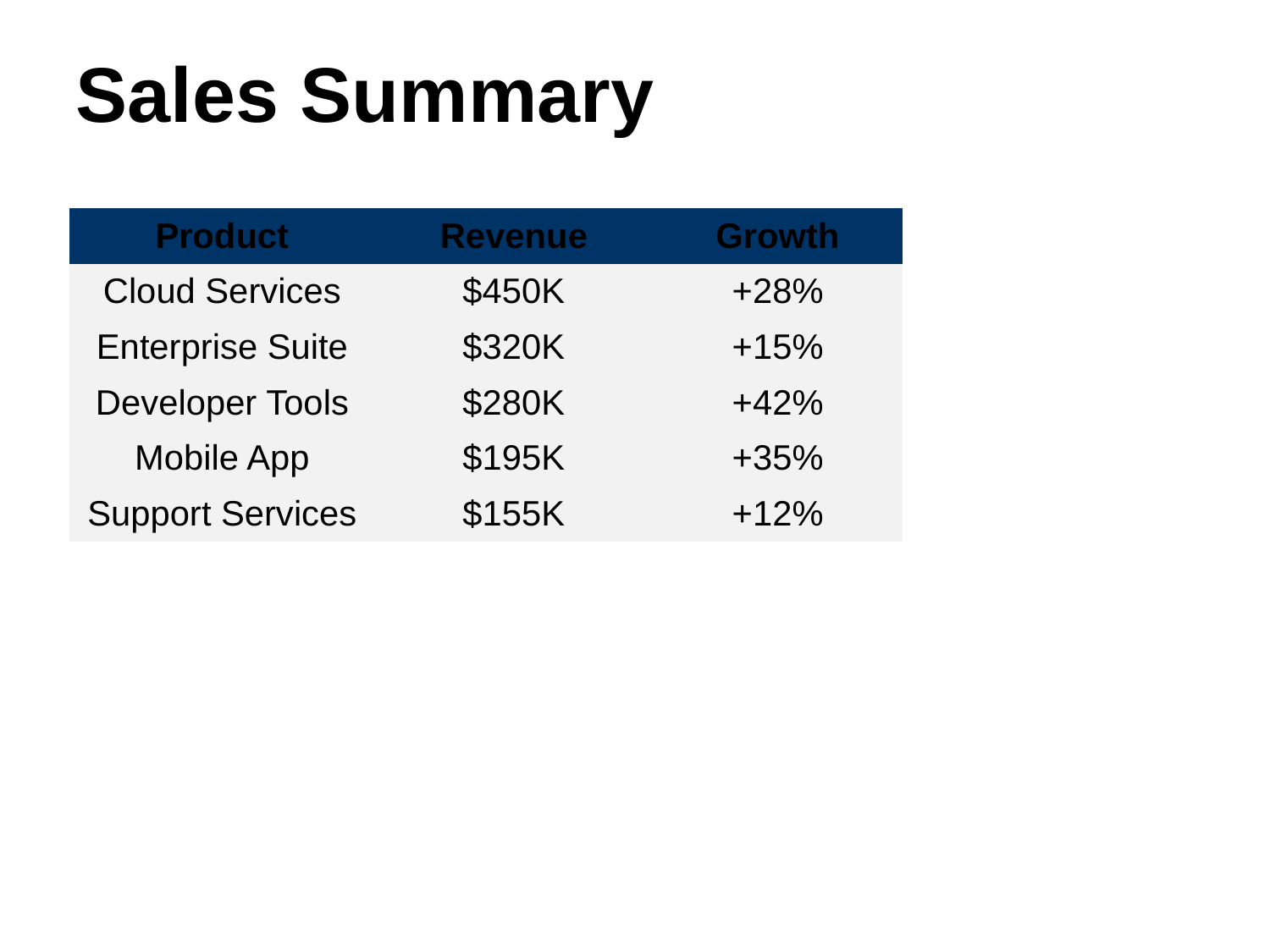

# Sales Summary
| Product | Revenue | Growth |
| --- | --- | --- |
| Cloud Services | $450K | +28% |
| Enterprise Suite | $320K | +15% |
| Developer Tools | $280K | +42% |
| Mobile App | $195K | +35% |
| Support Services | $155K | +12% |